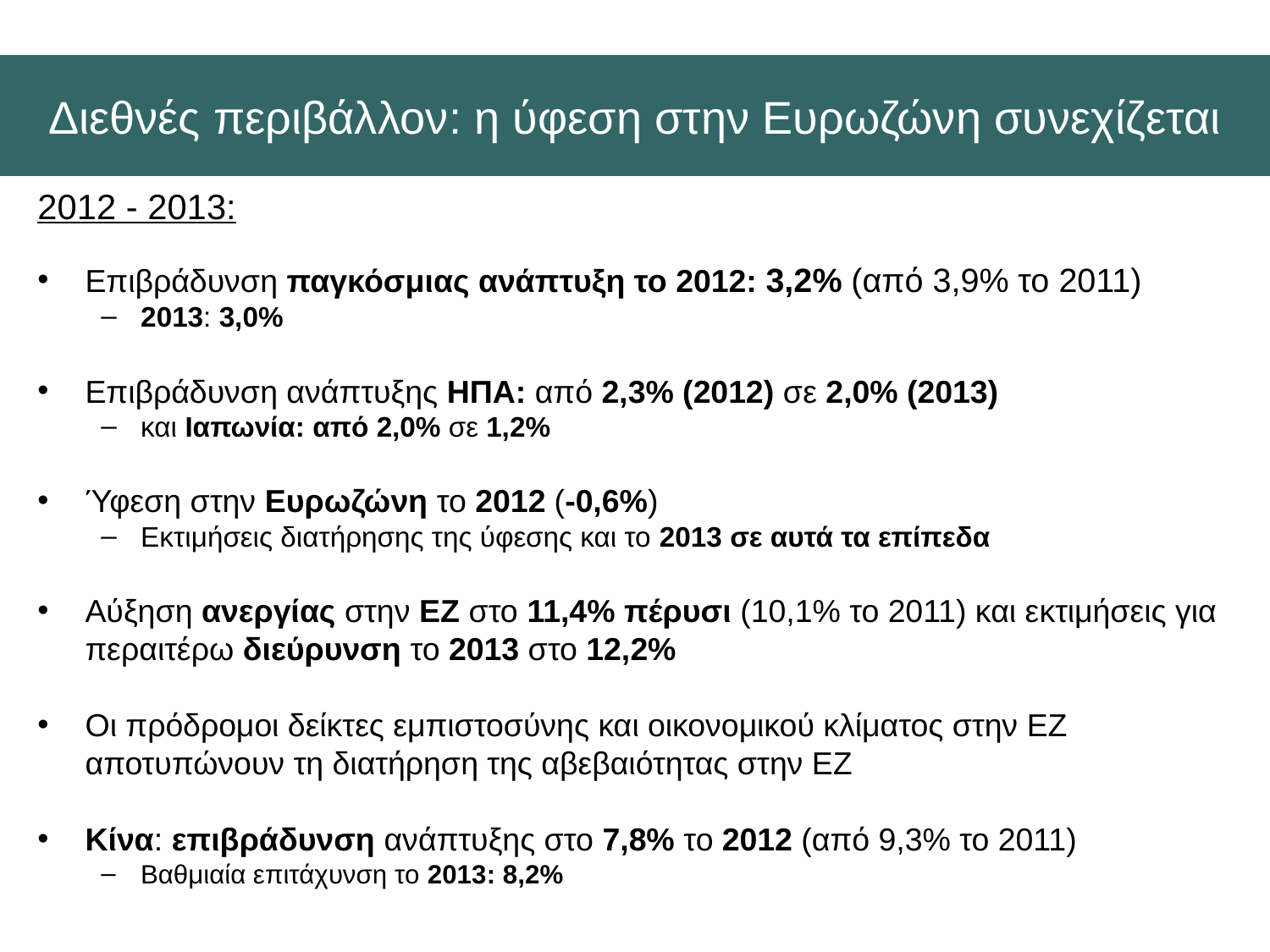

Διεθνές περιβάλλον: η ύφεση στην Ευρωζώνη συνεχίζεται
2012 - 2013:

Επιβράδυνση παγκόσμιας ανάπτυξη το 2012: 3,2% (από 3,9% το 2011)
2013: 3,0%

Επιβράδυνση ανάπτυξης ΗΠΑ: από 2,3% (2012) σε 2,0% (2013)
και Ιαπωνία: από 2,0% σε 1,2%

Ύφεση στην Ευρωζώνη το 2012 (-0,6%)
Εκτιμήσεις διατήρησης της ύφεσης και το 2013 σε αυτά τα επίπεδα

Αύξηση ανεργίας στην ΕΖ στο 11,4% πέρυσι (10,1% το 2011) και εκτιμήσεις για περαιτέρω διεύρυνση το 2013 στο 12,2%

Οι πρόδρομοι δείκτες εμπιστοσύνης και οικονομικού κλίματος στην ΕΖ  αποτυπώνουν τη διατήρηση της αβεβαιότητας στην ΕΖ

Κίνα: επιβράδυνση ανάπτυξης στο 7,8% το 2012 (από 9,3% το 2011)
Βαθμιαία επιτάχυνση το 2013: 8,2%